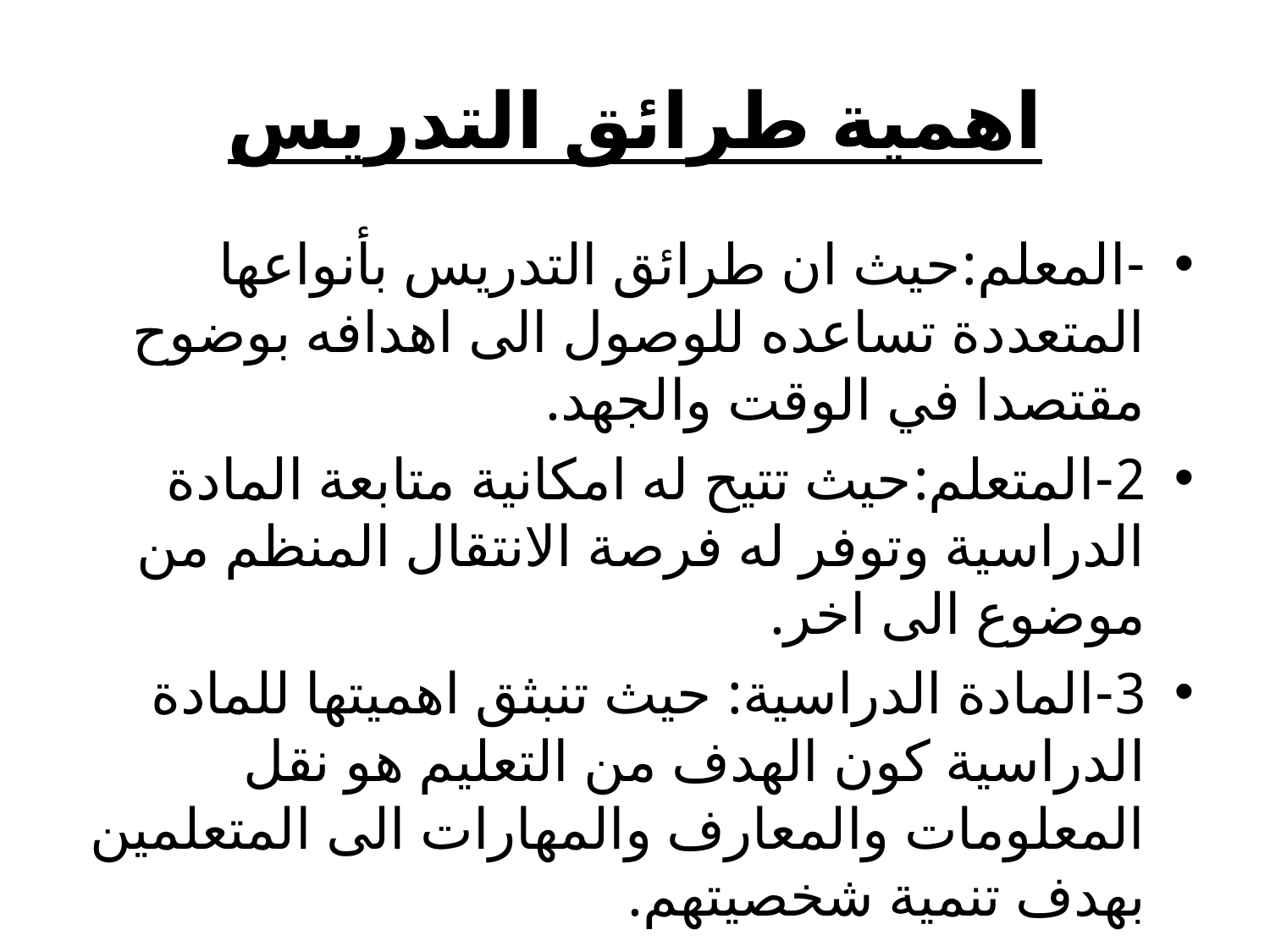

# اهمية طرائق التدريس
-المعلم:حيث ان طرائق التدريس بأنواعها المتعددة تساعده للوصول الى اهدافه بوضوح مقتصدا في الوقت والجهد.
2-المتعلم:حيث تتيح له امكانية متابعة المادة الدراسية وتوفر له فرصة الانتقال المنظم من موضوع الى اخر.
3-المادة الدراسية: حيث تنبثق اهميتها للمادة الدراسية كون الهدف من التعليم هو نقل المعلومات والمعارف والمهارات الى المتعلمين بهدف تنمية شخصيتهم.